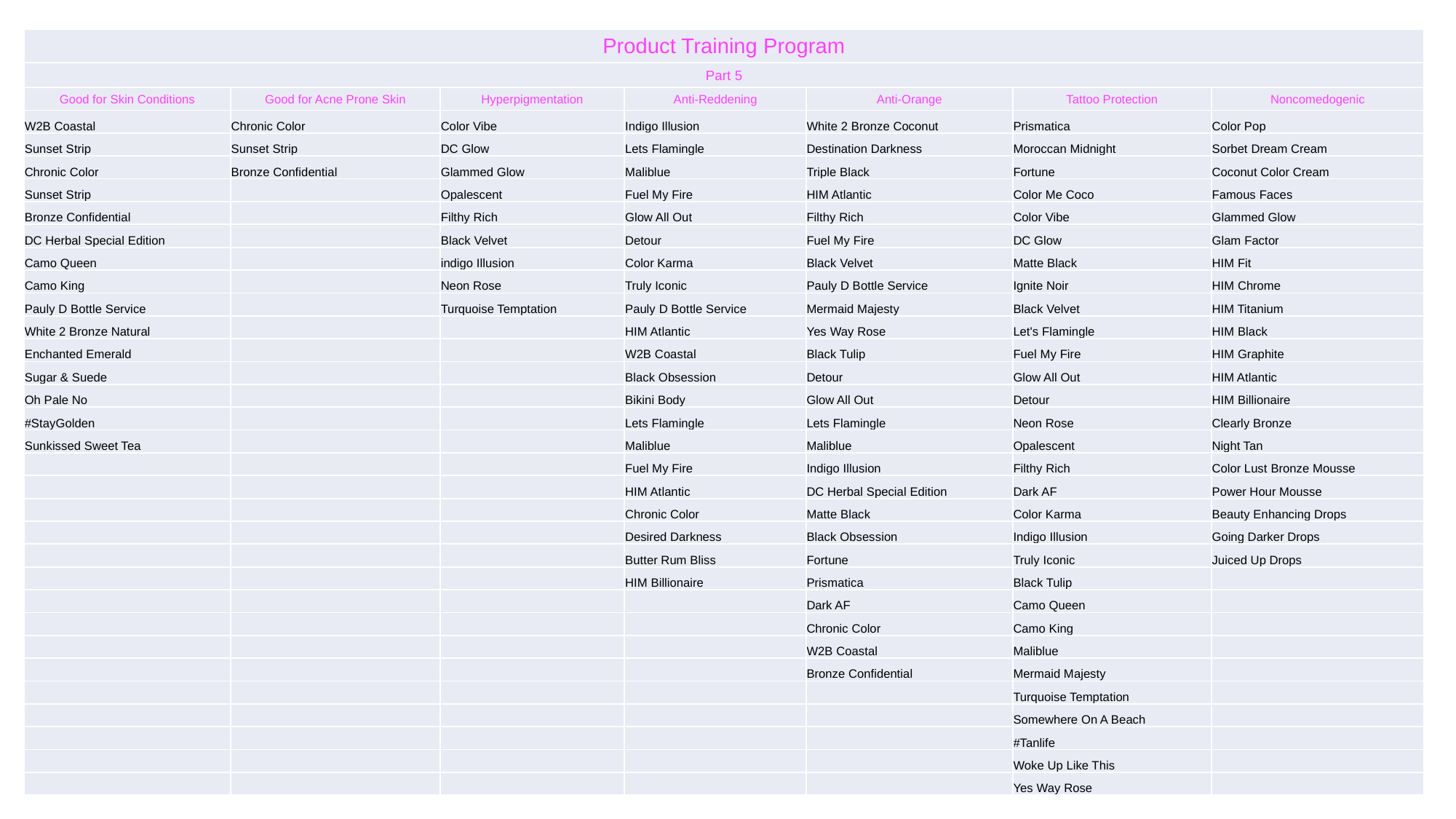

| Product Training Program |  |  |  |  |  |  |
| --- | --- | --- | --- | --- | --- | --- |
| Part 5 |  |  |  |  |  |  |
| Good for Skin Conditions | Good for Acne Prone Skin | Hyperpigmentation | Anti-Reddening | Anti-Orange | Tattoo Protection | Noncomedogenic |
| W2B Coastal | Chronic Color | Color Vibe | Indigo Illusion | White 2 Bronze Coconut | Prismatica | Color Pop |
| Sunset Strip | Sunset Strip | DC Glow | Lets Flamingle | Destination Darkness | Moroccan Midnight | Sorbet Dream Cream |
| Chronic Color | Bronze Confidential | Glammed Glow | Maliblue | Triple Black | Fortune | Coconut Color Cream |
| Sunset Strip |  | Opalescent | Fuel My Fire | HIM Atlantic | Color Me Coco | Famous Faces |
| Bronze Confidential |  | Filthy Rich | Glow All Out | Filthy Rich | Color Vibe | Glammed Glow |
| DC Herbal Special Edition |  | Black Velvet | Detour | Fuel My Fire | DC Glow | Glam Factor |
| Camo Queen |  | indigo Illusion | Color Karma | Black Velvet | Matte Black | HIM Fit |
| Camo King |  | Neon Rose | Truly Iconic | Pauly D Bottle Service | Ignite Noir | HIM Chrome |
| Pauly D Bottle Service |  | Turquoise Temptation | Pauly D Bottle Service | Mermaid Majesty | Black Velvet | HIM Titanium |
| White 2 Bronze Natural |  |  | HIM Atlantic | Yes Way Rose | Let's Flamingle | HIM Black |
| Enchanted Emerald |  |  | W2B Coastal | Black Tulip | Fuel My Fire | HIM Graphite |
| Sugar & Suede |  |  | Black Obsession | Detour | Glow All Out | HIM Atlantic |
| Oh Pale No |  |  | Bikini Body | Glow All Out | Detour | HIM Billionaire |
| #StayGolden |  |  | Lets Flamingle | Lets Flamingle | Neon Rose | Clearly Bronze |
| Sunkissed Sweet Tea |  |  | Maliblue | Maliblue | Opalescent | Night Tan |
|  |  |  | Fuel My Fire | Indigo Illusion | Filthy Rich | Color Lust Bronze Mousse |
|  |  |  | HIM Atlantic | DC Herbal Special Edition | Dark AF | Power Hour Mousse |
|  |  |  | Chronic Color | Matte Black | Color Karma | Beauty Enhancing Drops |
|  |  |  | Desired Darkness | Black Obsession | Indigo Illusion | Going Darker Drops |
|  |  |  | Butter Rum Bliss | Fortune | Truly Iconic | Juiced Up Drops |
|  |  |  | HIM Billionaire | Prismatica | Black Tulip |  |
|  |  |  |  | Dark AF | Camo Queen |  |
|  |  |  |  | Chronic Color | Camo King |  |
|  |  |  |  | W2B Coastal | Maliblue |  |
|  |  |  |  | Bronze Confidential | Mermaid Majesty |  |
|  |  |  |  |  | Turquoise Temptation |  |
|  |  |  |  |  | Somewhere On A Beach |  |
|  |  |  |  |  | #Tanlife |  |
|  |  |  |  |  | Woke Up Like This |  |
|  |  |  |  |  | Yes Way Rose |  |